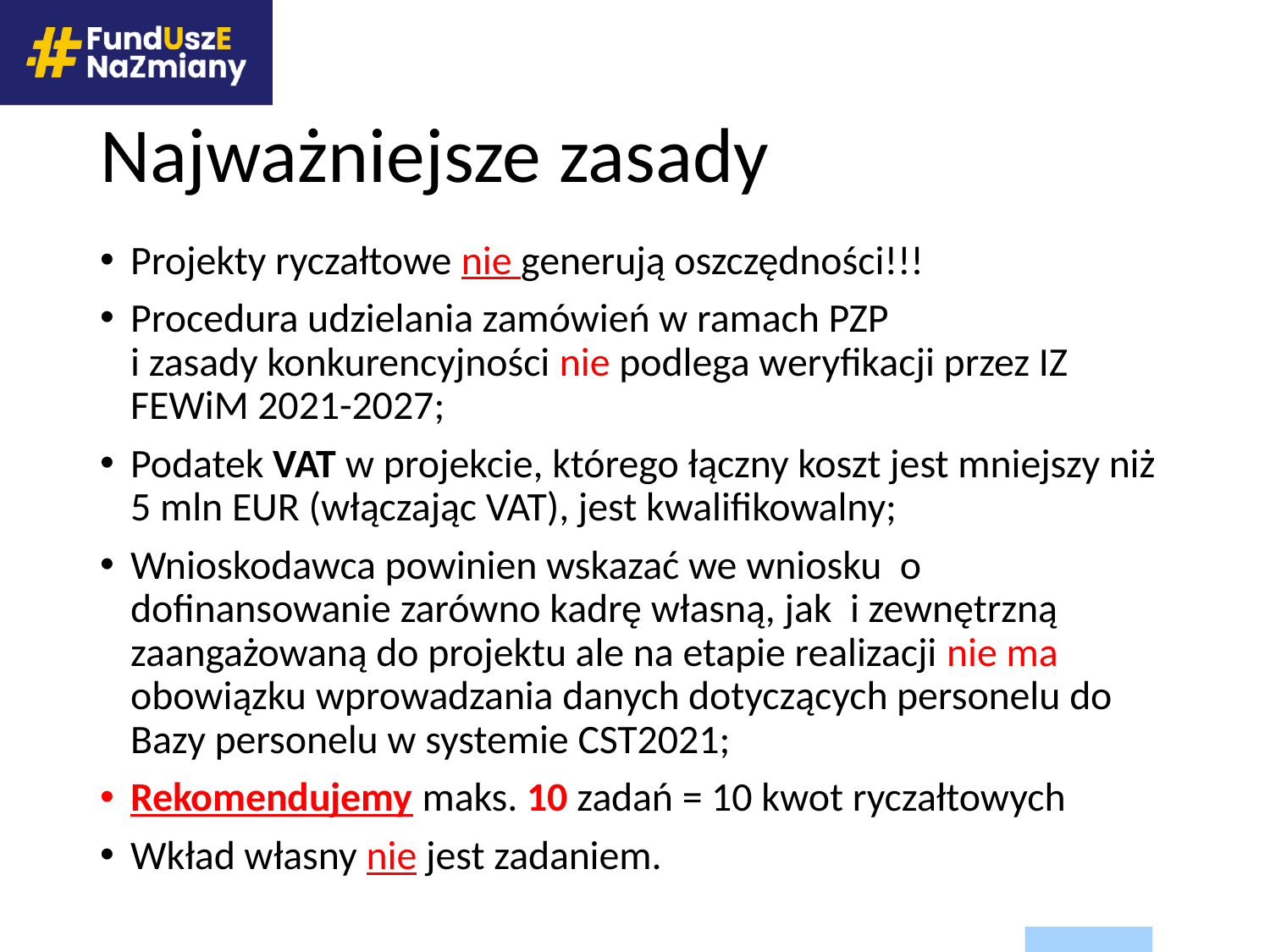

# Najważniejsze zasady
Projekty ryczałtowe nie generują oszczędności!!!
Procedura udzielania zamówień w ramach PZP
i zasady konkurencyjności nie podlega weryfikacji przez IZ FEWiM 2021-2027;
Podatek VAT w projekcie, którego łączny koszt jest mniejszy niż 5 mln EUR (włączając VAT), jest kwalifikowalny;
Wnioskodawca powinien wskazać we wniosku  o dofinansowanie zarówno kadrę własną, jak  i zewnętrzną zaangażowaną do projektu ale na etapie realizacji nie ma obowiązku wprowadzania danych dotyczących personelu do Bazy personelu w systemie CST2021;
Rekomendujemy maks. 10 zadań = 10 kwot ryczałtowych
Wkład własny nie jest zadaniem.